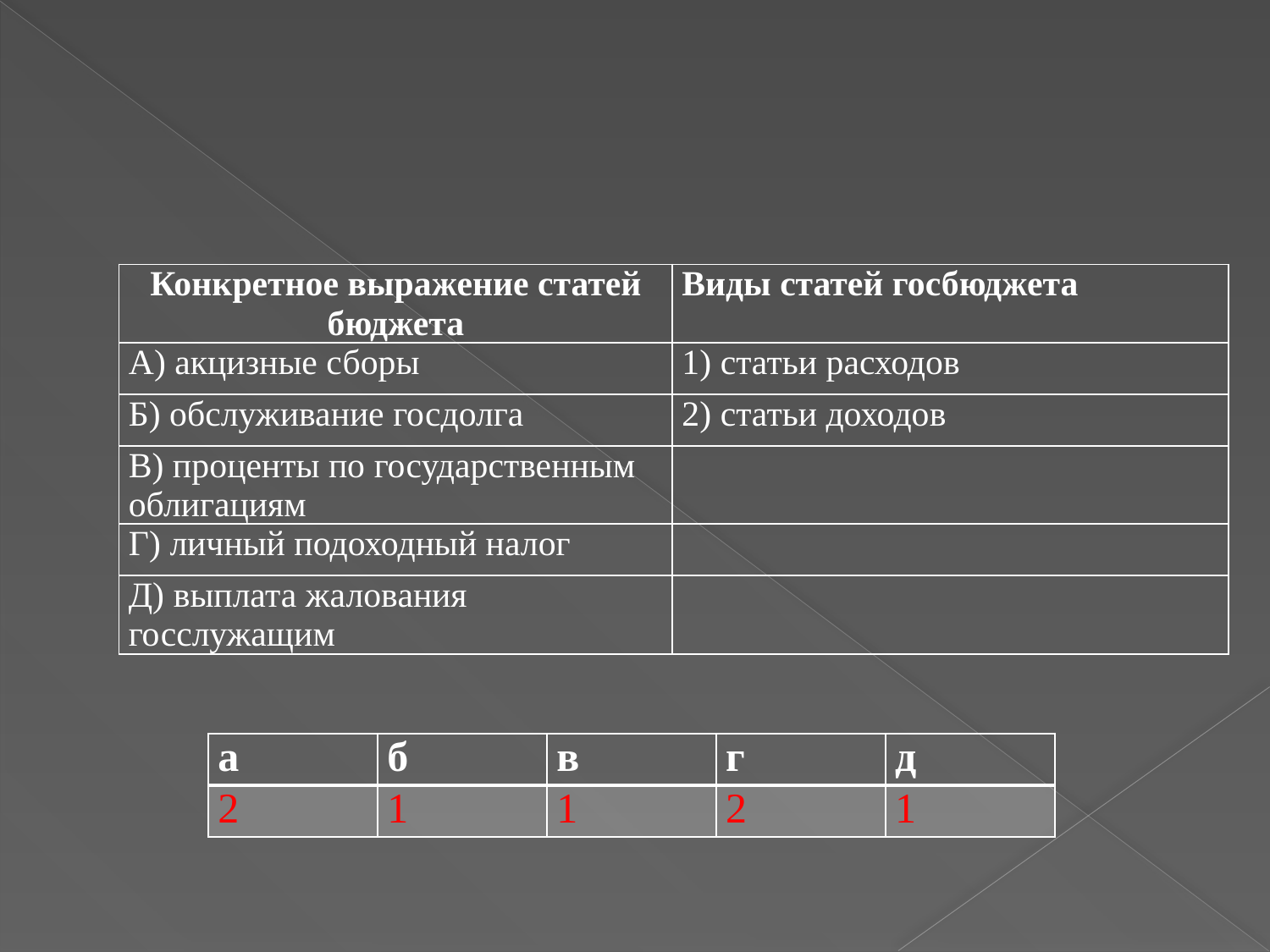

#
| Конкретное выражение статей бюджета | Виды статей госбюджета |
| --- | --- |
| А) акцизные сборы | 1) статьи расходов |
| Б) обслуживание госдолга | 2) статьи доходов |
| В) проценты по государственным облигациям |  |
| Г) личный подоходный налог |  |
| Д) выплата жалования госслужащим |  |
| а | б | в | г | д |
| --- | --- | --- | --- | --- |
| 2 | 1 | 1 | 2 | 1 |